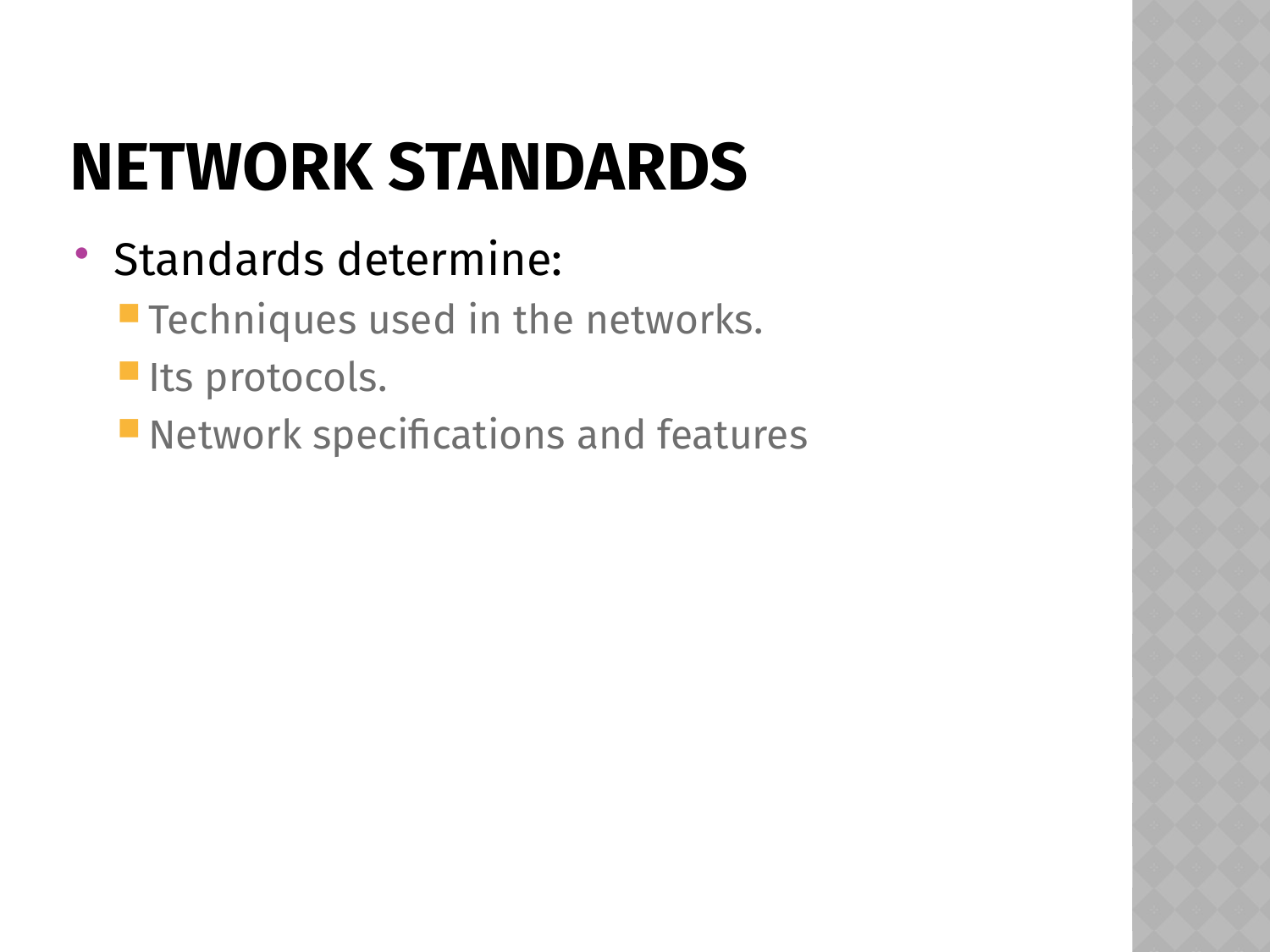

# Network standards
Standards determine:
Techniques used in the networks.
Its protocols.
Network specifications and features